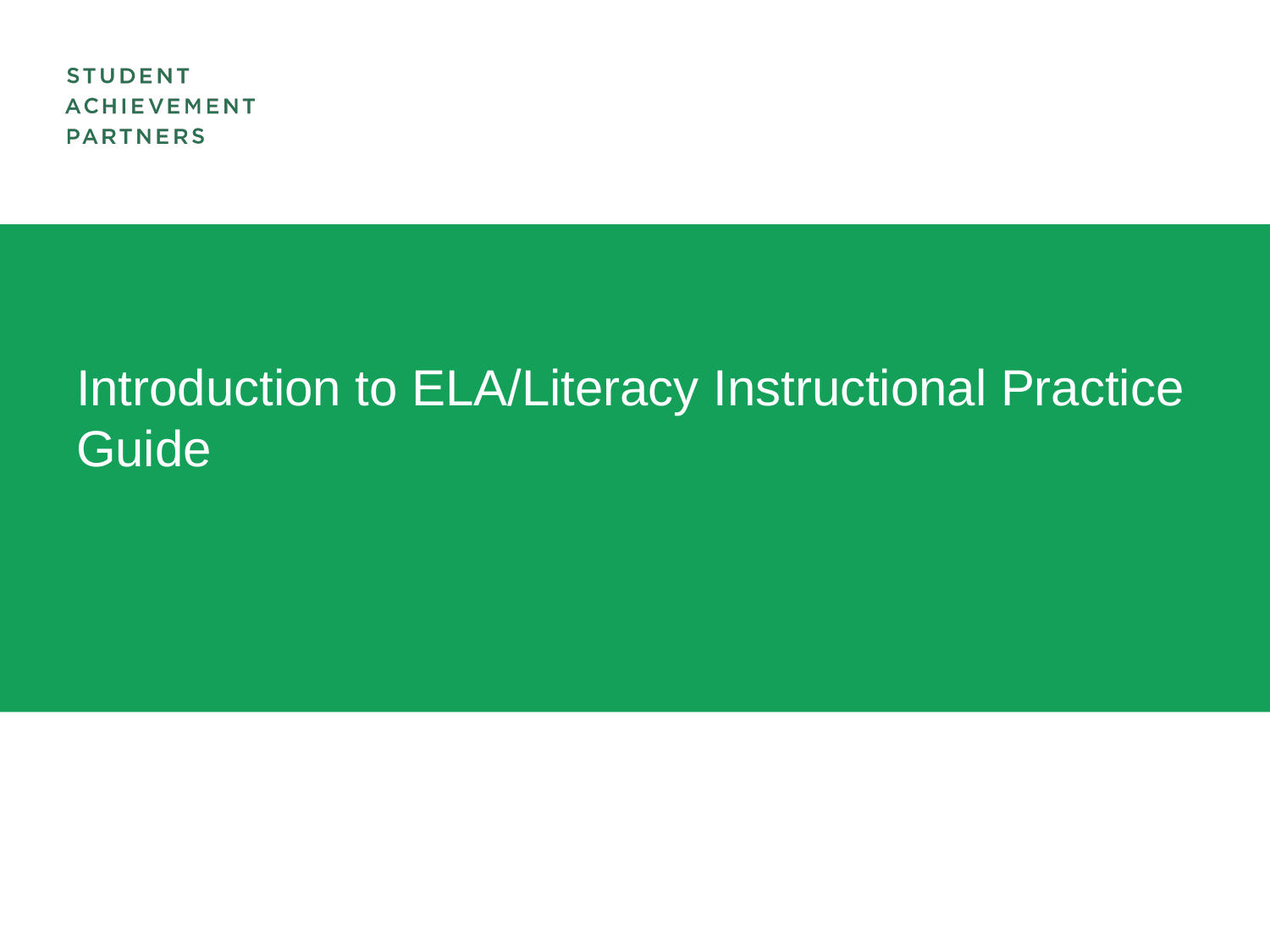

# Introduction to ELA/Literacy Instructional Practice Guide